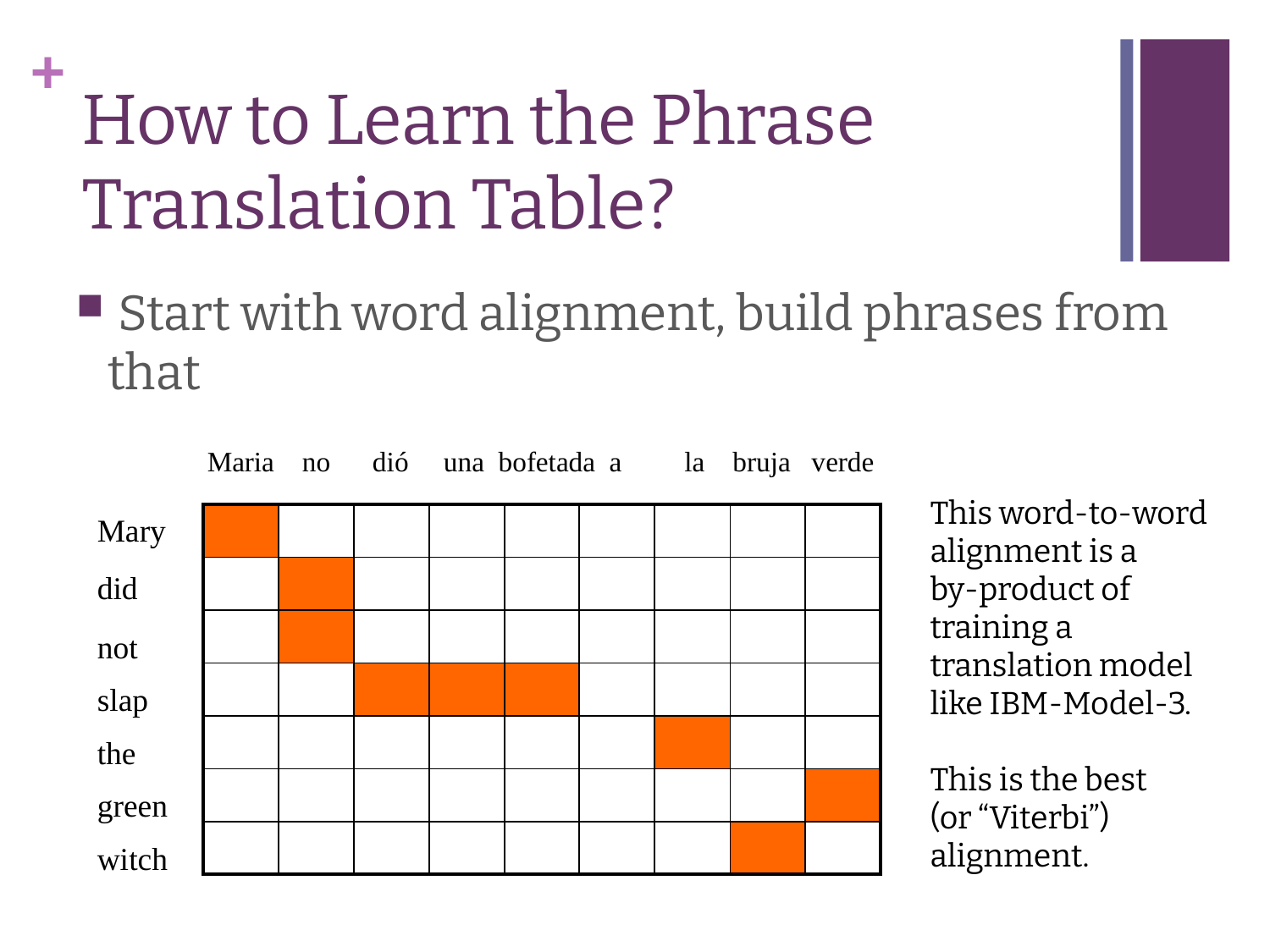

# How to Learn the Phrase Translation Table?
 Start with word alignment, build phrases from that
Maria    no      dió     una  bofetada  a         la    bruja   verde
This word-to-word
alignment is a
by-product of
training a
translation model
like IBM-Model-3.

This is the best
(or “Viterbi”)
alignment.
Mary

did

not

slap

the

green

witch
|  |  |  |  |  |  |  |  |  |
| --- | --- | --- | --- | --- | --- | --- | --- | --- |
|  |  |  |  |  |  |  |  |  |
|  |  |  |  |  |  |  |  |  |
|  |  |  |  |  |  |  |  |  |
|  |  |  |  |  |  |  |  |  |
|  |  |  |  |  |  |  |  |  |
|  |  |  |  |  |  |  |  |  |